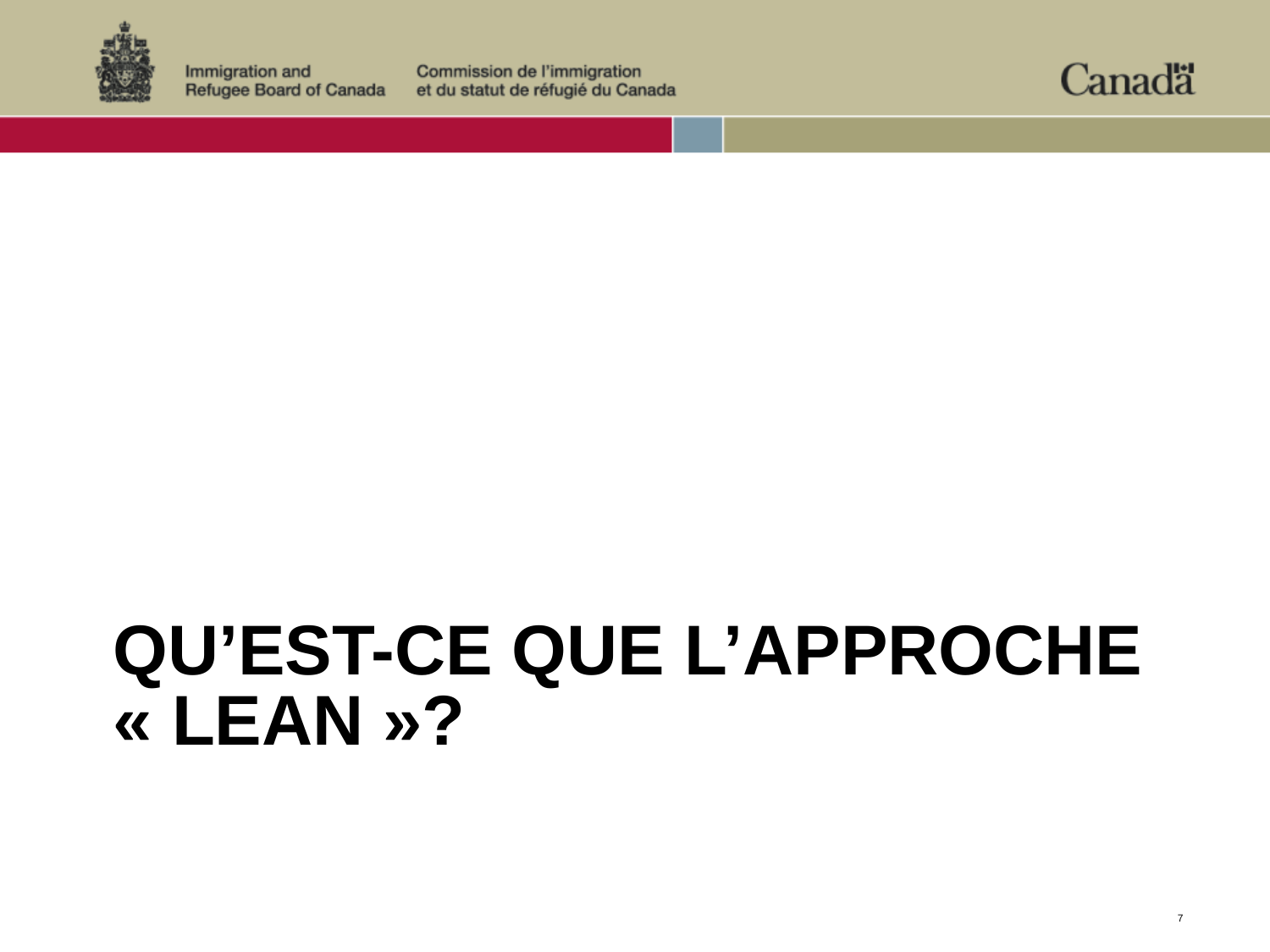

# Qu’est-ce que l’approche « Lean »?
7